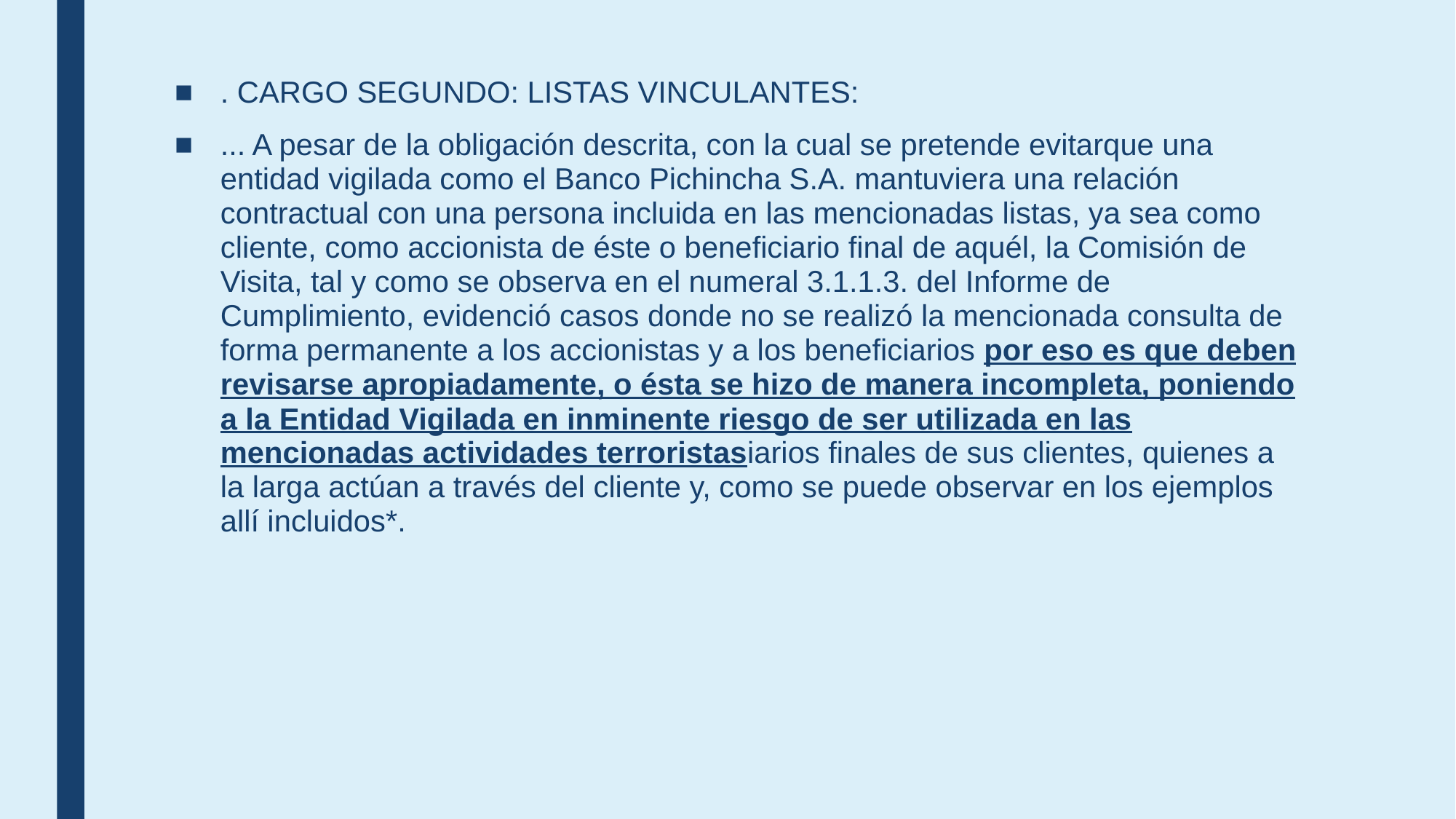

. CARGO SEGUNDO: LISTAS VINCULANTES:
... A pesar de la obligación descrita, con la cual se pretende evitarque una entidad vigilada como el Banco Pichincha S.A. mantuviera una relación contractual con una persona incluida en las mencionadas listas, ya sea como cliente, como accionista de éste o beneficiario final de aquél, la Comisión de Visita, tal y como se observa en el numeral 3.1.1.3. del Informe de Cumplimiento, evidenció casos donde no se realizó la mencionada consulta de forma permanente a los accionistas y a los beneficiarios por eso es que deben revisarse apropiadamente, o ésta se hizo de manera incompleta, poniendo a la Entidad Vigilada en inminente riesgo de ser utilizada en las mencionadas actividades terroristasiarios finales de sus clientes, quienes a la larga actúan a través del cliente y, como se puede observar en los ejemplos allí incluidos*.